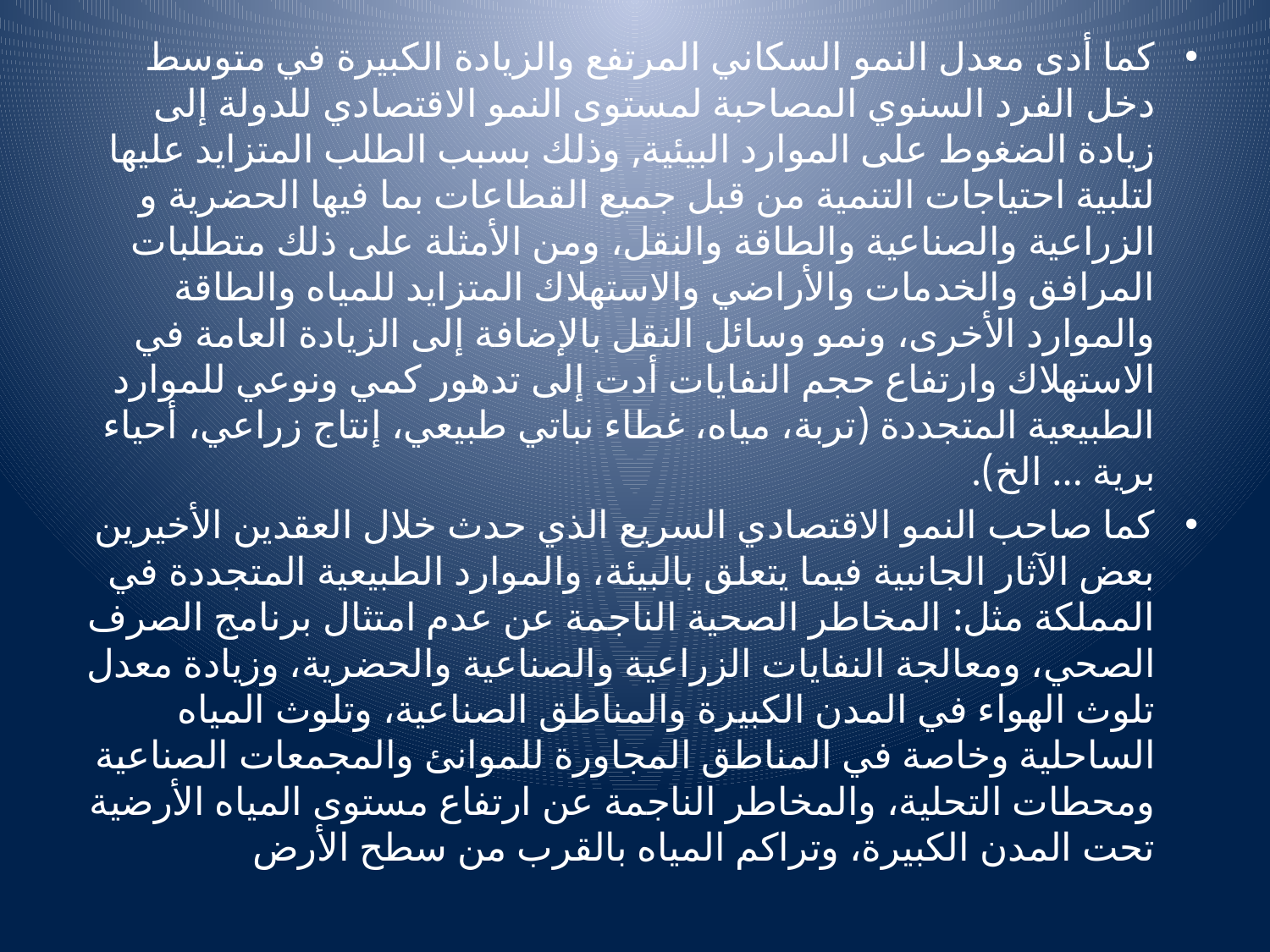

كما أدى معدل النمو السكاني المرتفع والزيادة الكبيرة في متوسط دخل الفرد السنوي المصاحبة لمستوى النمو الاقتصادي للدولة إلى زيادة الضغوط على الموارد البيئية, وذلك بسبب الطلب المتزايد عليها لتلبية احتياجات التنمية من قبل جميع القطاعات بما فيها الحضرية و الزراعية والصناعية والطاقة والنقل، ومن الأمثلة على ذلك متطلبات المرافق والخدمات والأراضي والاستهلاك المتزايد للمياه والطاقة والموارد الأخرى، ونمو وسائل النقل بالإضافة إلى الزيادة العامة في الاستهلاك وارتفاع حجم النفايات أدت إلى تدهور كمي ونوعي للموارد الطبيعية المتجددة (تربة، مياه، غطاء نباتي طبيعي، إنتاج زراعي، أحياء برية ... الخ).
كما صاحب النمو الاقتصادي السريع الذي حدث خلال العقدين الأخيرين بعض الآثار الجانبية فيما يتعلق بالبيئة، والموارد الطبيعية المتجددة في المملكة مثل: المخاطر الصحية الناجمة عن عدم امتثال برنامج الصرف الصحي، ومعالجة النفايات الزراعية والصناعية والحضرية، وزيادة معدل تلوث الهواء في المدن الكبيرة والمناطق الصناعية، وتلوث المياه الساحلية وخاصة في المناطق المجاورة للموانئ والمجمعات الصناعية ومحطات التحلية، والمخاطر الناجمة عن ارتفاع مستوى المياه الأرضية تحت المدن الكبيرة، وتراكم المياه بالقرب من سطح الأرض